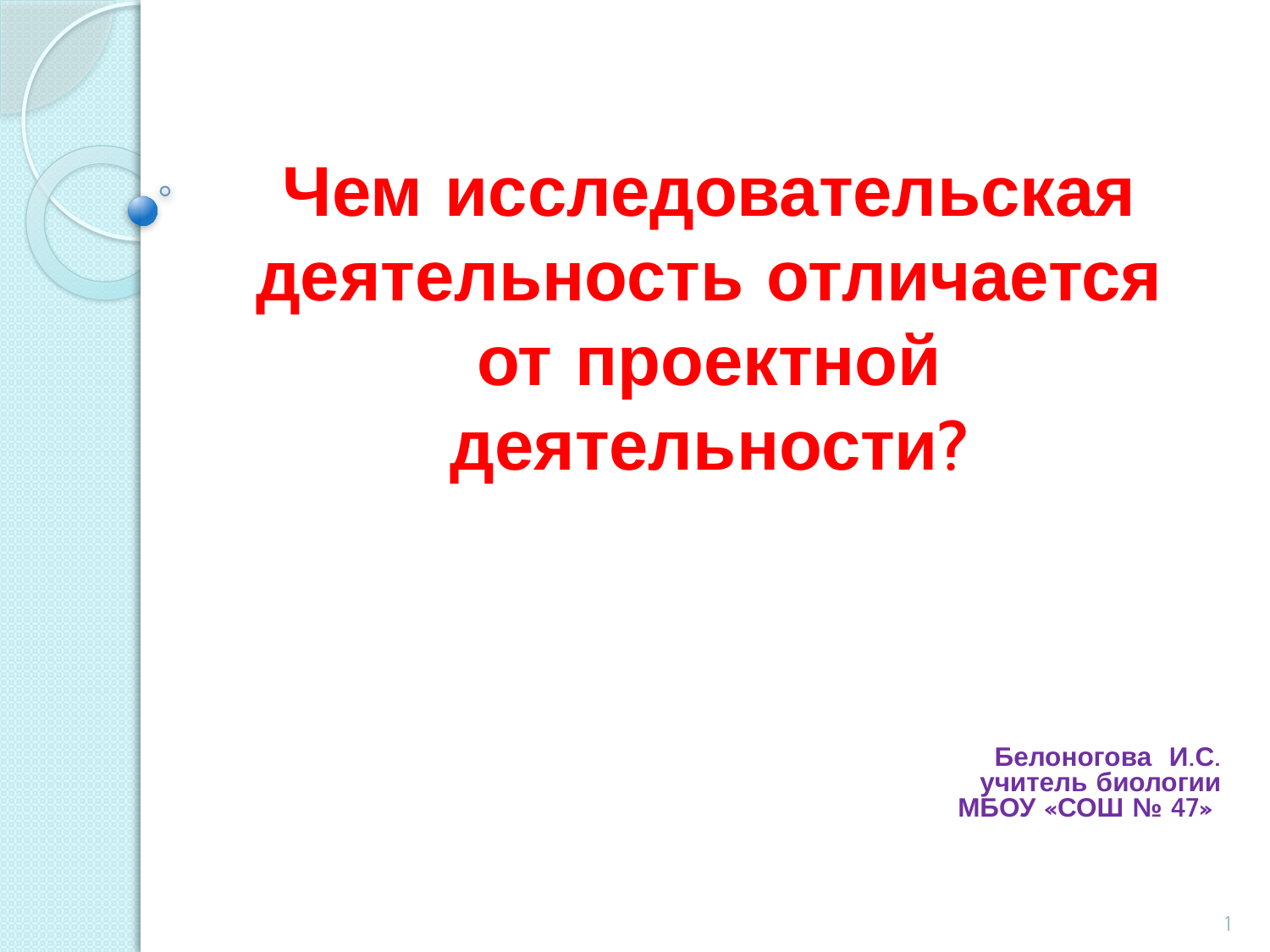

# Чем исследовательская деятельность отличается от проектной деятельности?
Белоногова  И.С.
учитель биологии
МБОУ «СОШ № 47»

1